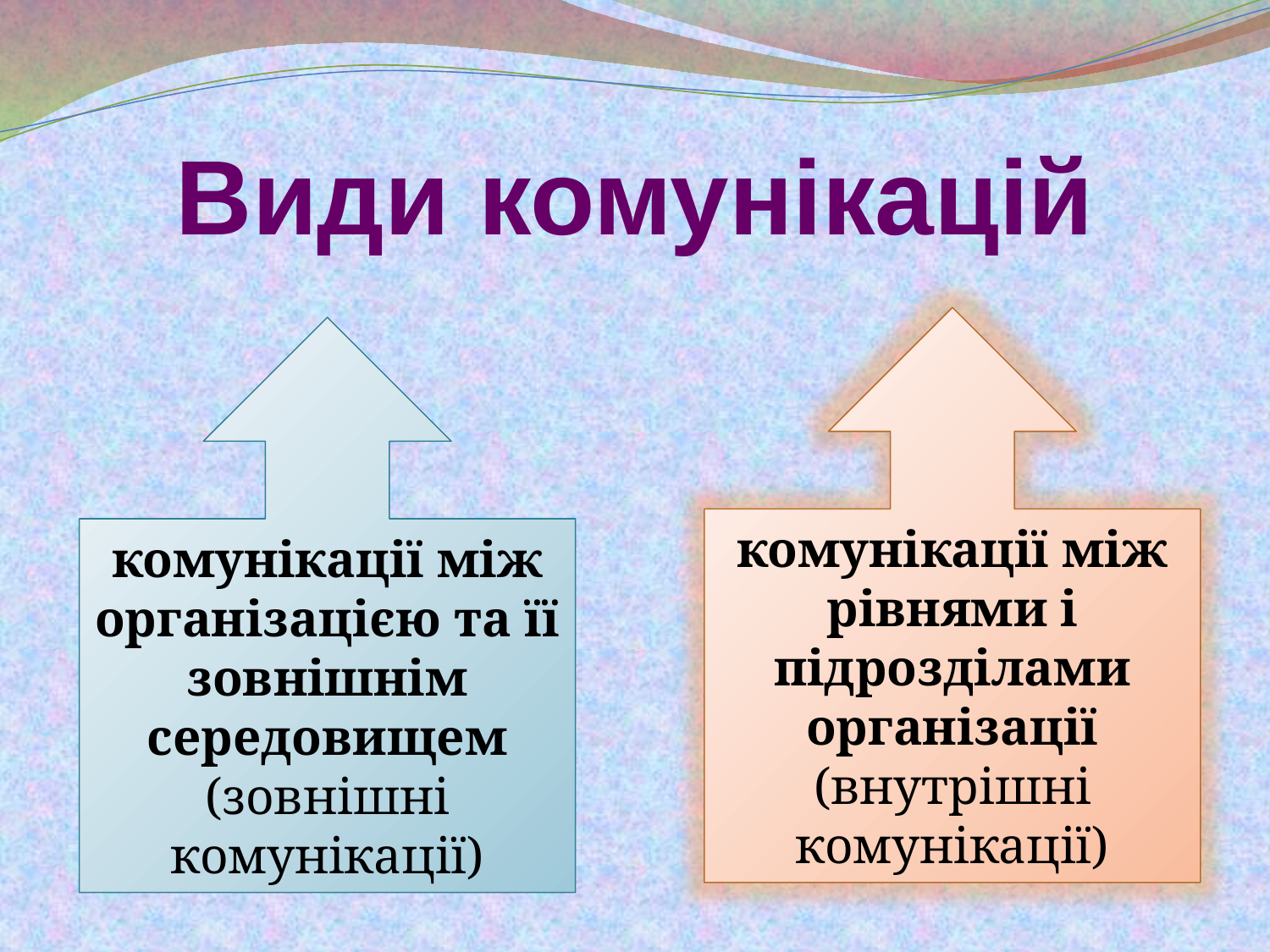

# Види комунікацій

комунікації між рівнями і підрозділами організації (внутрішні комунікації)
комунікації між організацією та її зовнішнім середовищем (зовнішні комунікації)